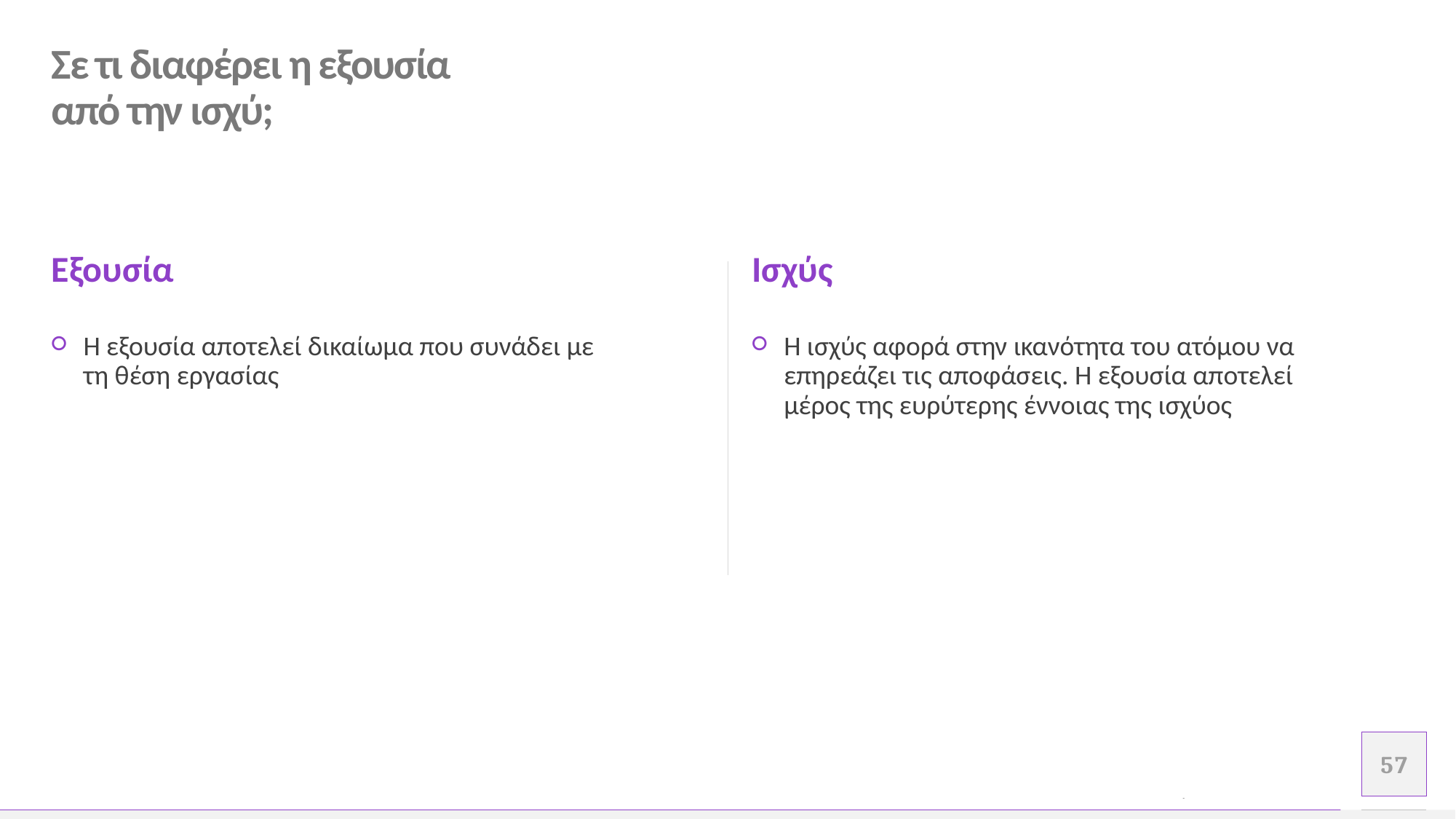

# Σε τι διαφέρει η εξουσία από την ισχύ;
Εξουσία
Ισχύς
Η εξουσία αποτελεί δικαίωμα που συνάδει με τη θέση εργασίας
Η ισχύς αφορά στην ικανότητα του ατόμου να επηρεάζει τις αποφάσεις. Η εξουσία αποτελεί μέρος της ευρύτερης έννοιας της ισχύος

.
.
57
Προσθέστε υποσέλιδο